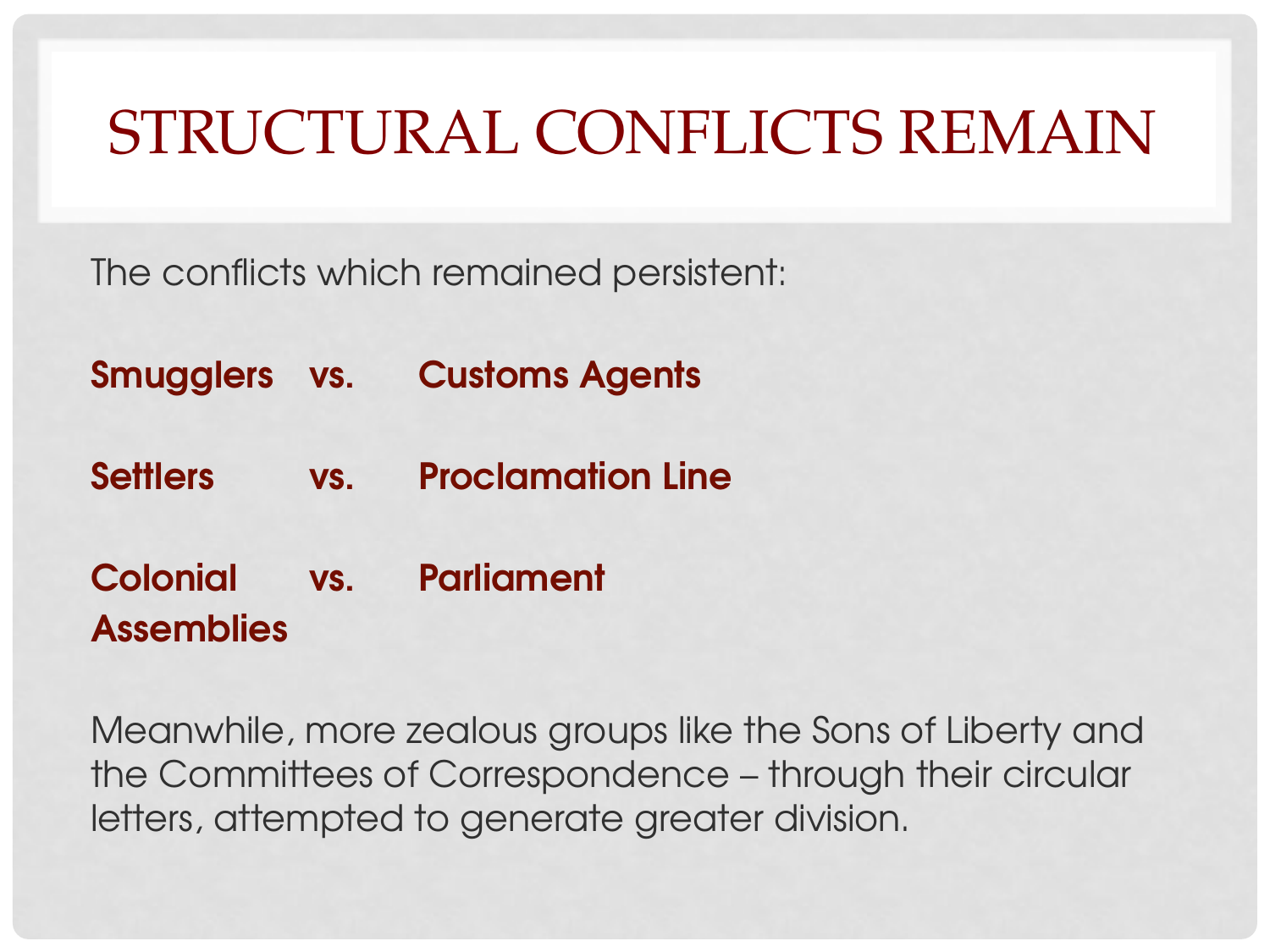

# Structural Conflicts remain
The conflicts which remained persistent:

Smugglers 		vs. 		Customs Agents

Settlers		vs. 		Proclamation Line

Colonial 		vs. 		Parliament
Assemblies

Meanwhile, more zealous groups like the Sons of Liberty and the Committees of Correspondence – through their circular letters, attempted to generate greater division.